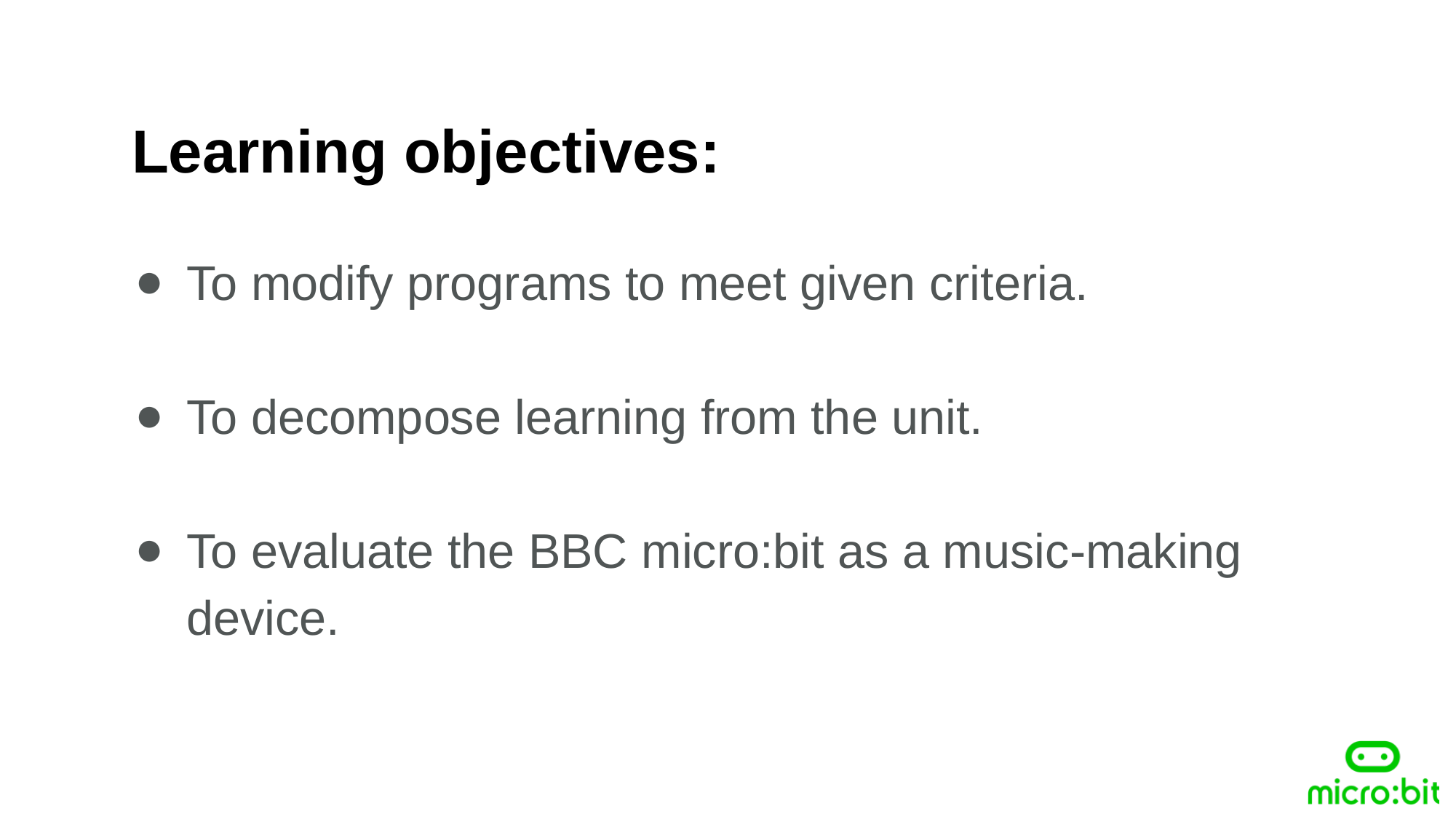

Learning objectives:

To modify programs to meet given criteria.

To decompose learning from the unit.

To evaluate the BBC micro:bit as a music-making device.